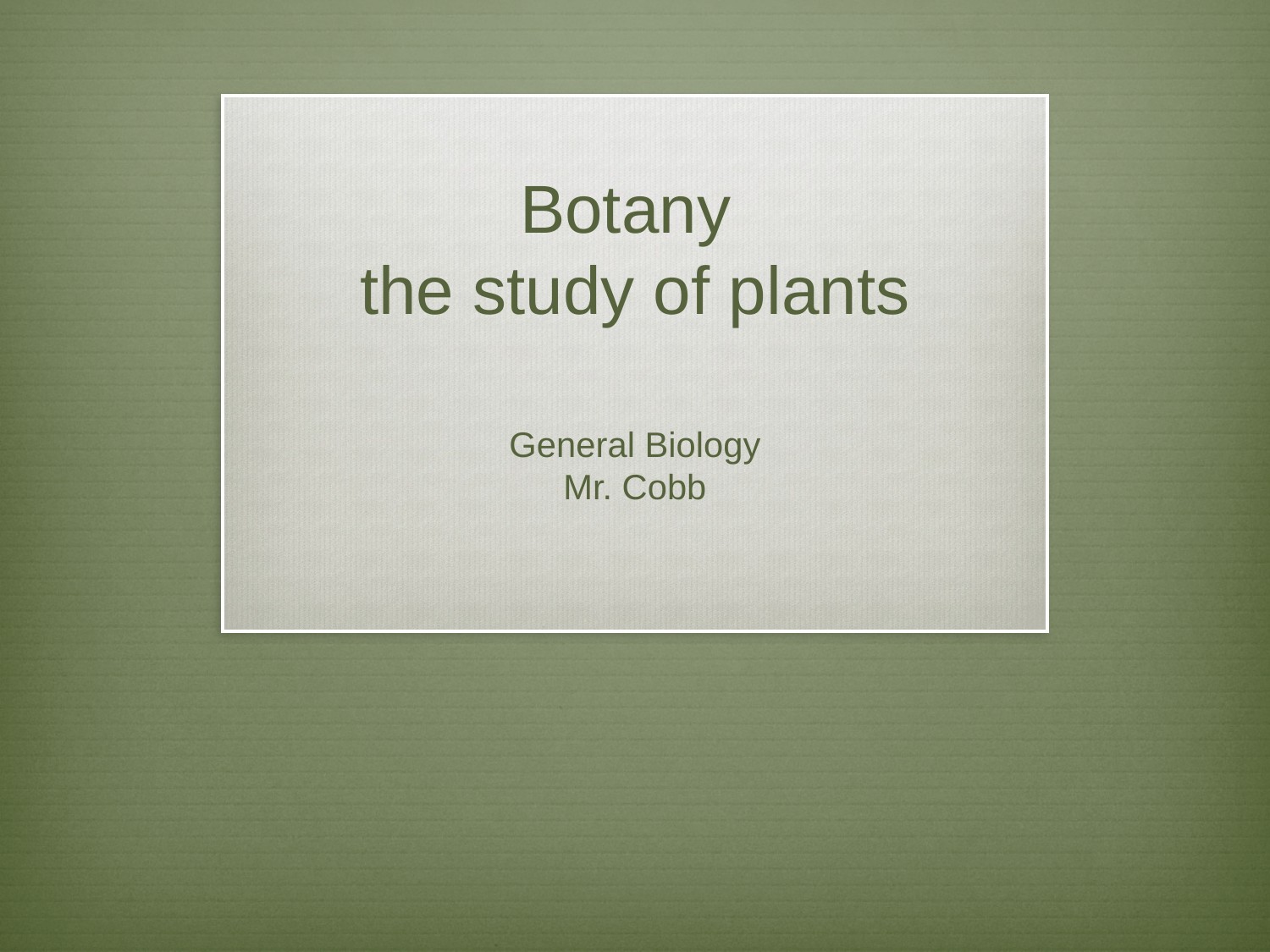

# Botany the study of plants
General Biology
Mr. Cobb